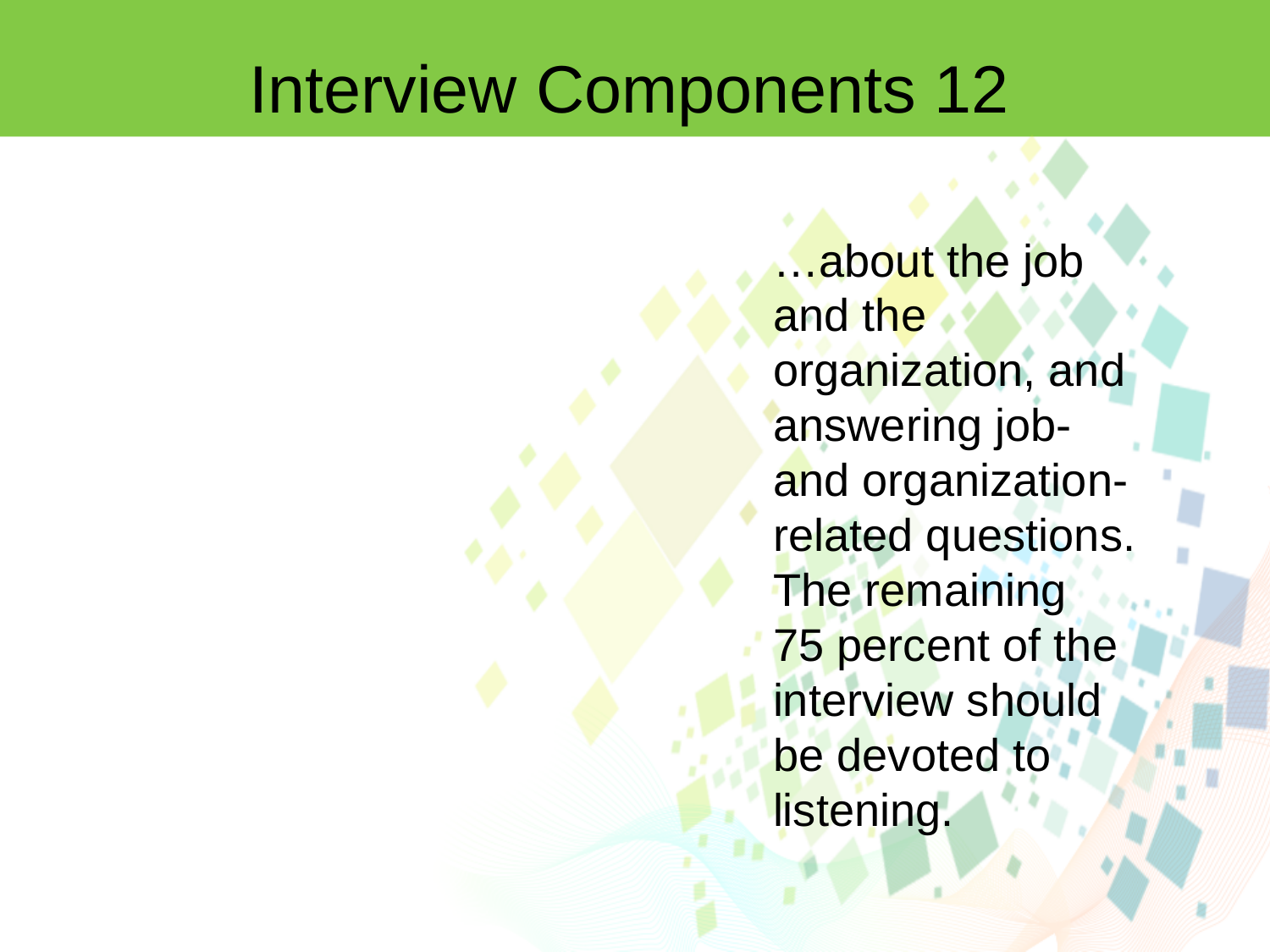

Interview Components 12
…about the job and the organization, and answering job- and organization-related questions. The remaining
75 percent of the interview should be devoted to listening.